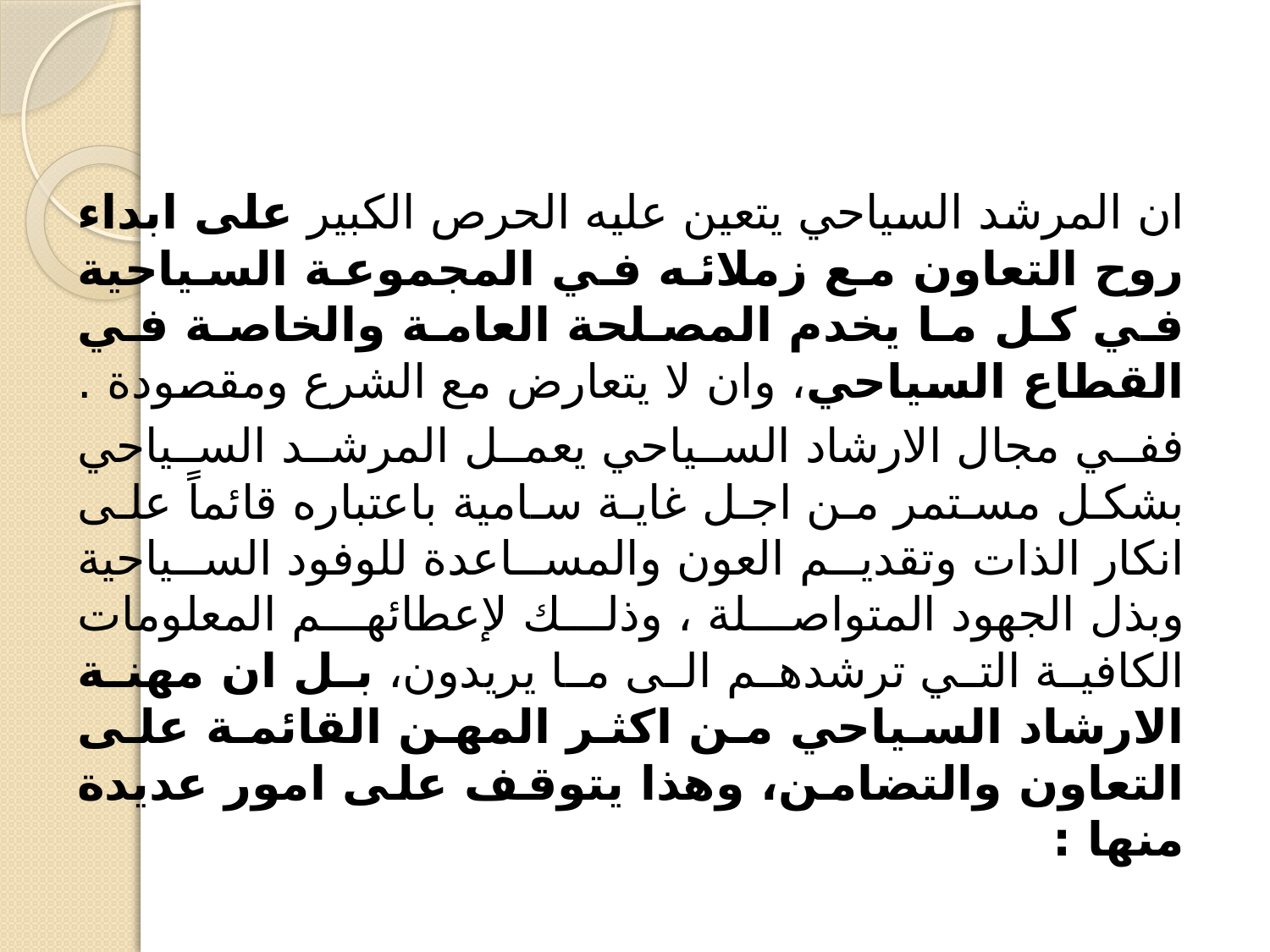

ان المرشد السياحي يتعين عليه الحرص الكبير على ابداء روح التعاون مع زملائه في المجموعة السياحية في كل ما يخدم المصلحة العامة والخاصة في القطاع السياحي، وان لا يتعارض مع الشرع ومقصودة .
ففي مجال الارشاد السياحي يعمل المرشد السياحي بشكل مستمر من اجل غاية سامية باعتباره قائماً على انكار الذات وتقديم العون والمساعدة للوفود السياحية وبذل الجهود المتواصلة ، وذلك لإعطائهم المعلومات الكافية التي ترشدهم الى ما يريدون، بل ان مهنة الارشاد السياحي من اكثر المهن القائمة على التعاون والتضامن، وهذا يتوقف على امور عديدة منها :